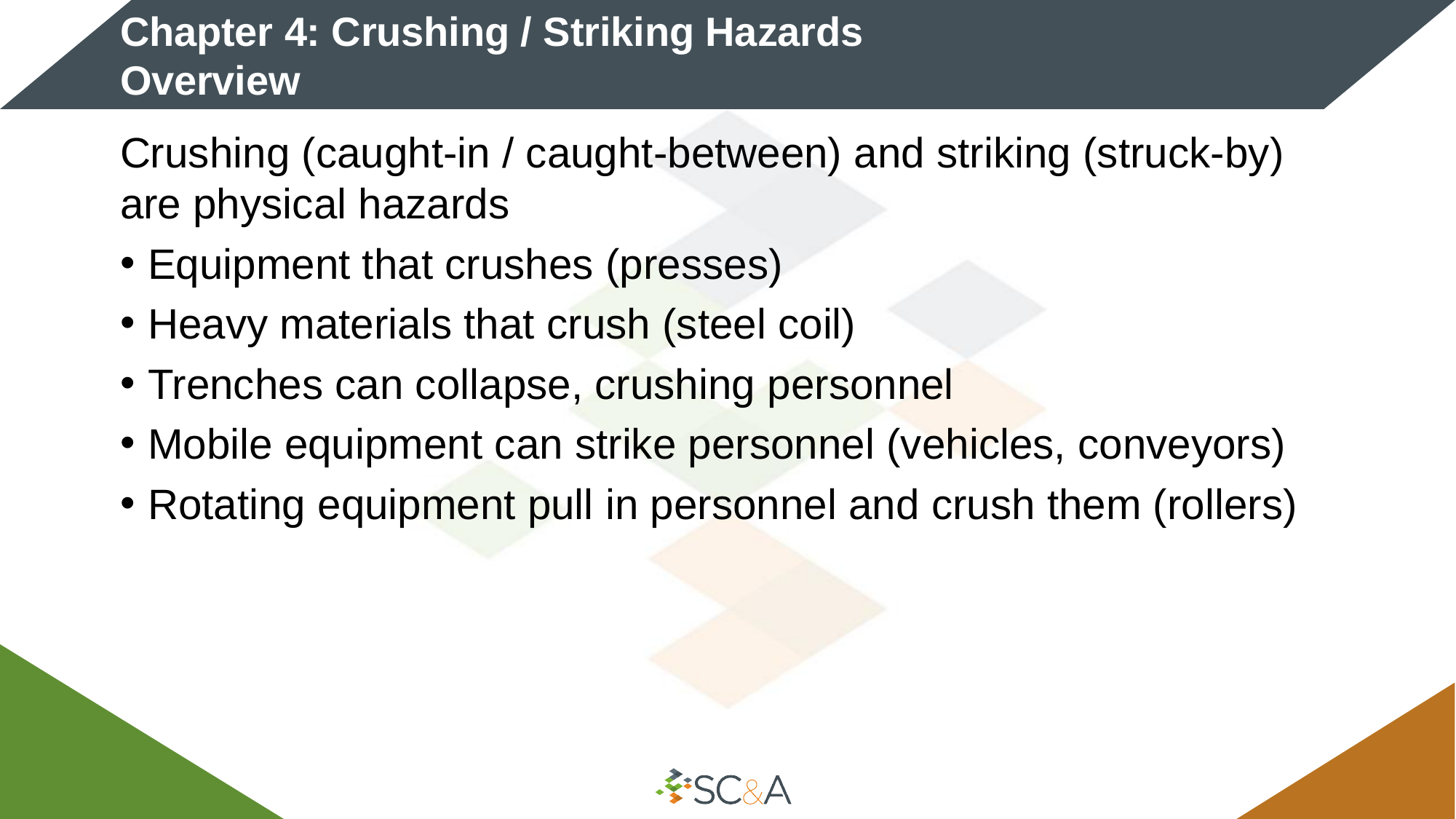

# Chapter 4: Crushing / Striking Hazards Overview
Crushing (caught-in / caught-between) and striking (struck-by) are physical hazards
Equipment that crushes (presses)
Heavy materials that crush (steel coil)
Trenches can collapse, crushing personnel
Mobile equipment can strike personnel (vehicles, conveyors)
Rotating equipment pull in personnel and crush them (rollers)